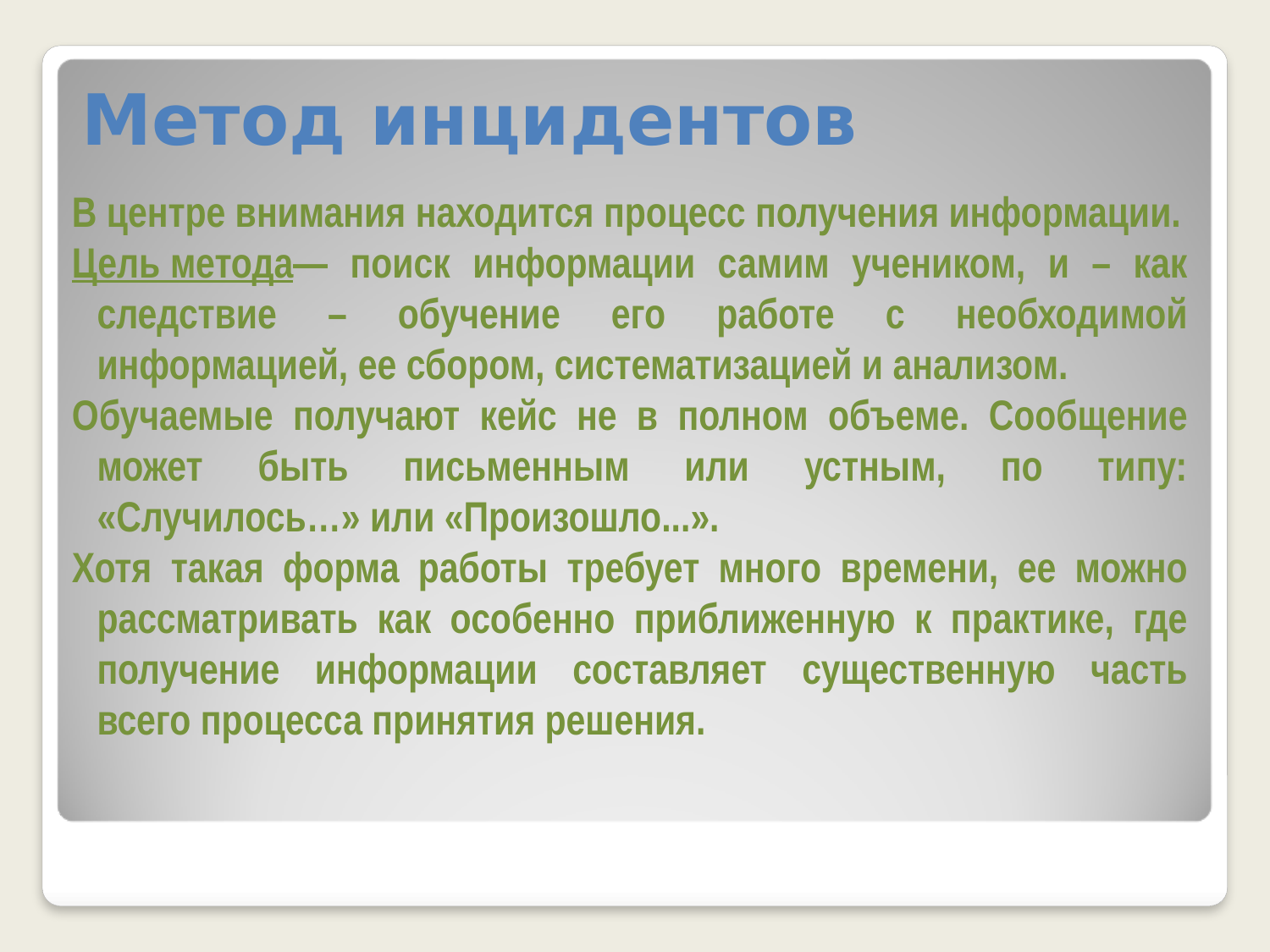

# Метод инцидентов
В центре внимания находится процесс получения информации.
Цель метода— поиск информации самим учеником, и – как следствие – обучение его работе с необходимой информацией, ее сбором, систематизацией и анализом.
Обучаемые получают кейс не в полном объеме. Сообщение может быть письменным или устным, по типу: «Случилось…» или «Произошло...».
Хотя такая форма работы требует много времени, ее можно рассматривать как особенно приближенную к практике, где получение информации составляет существенную часть всего процесса принятия решения.